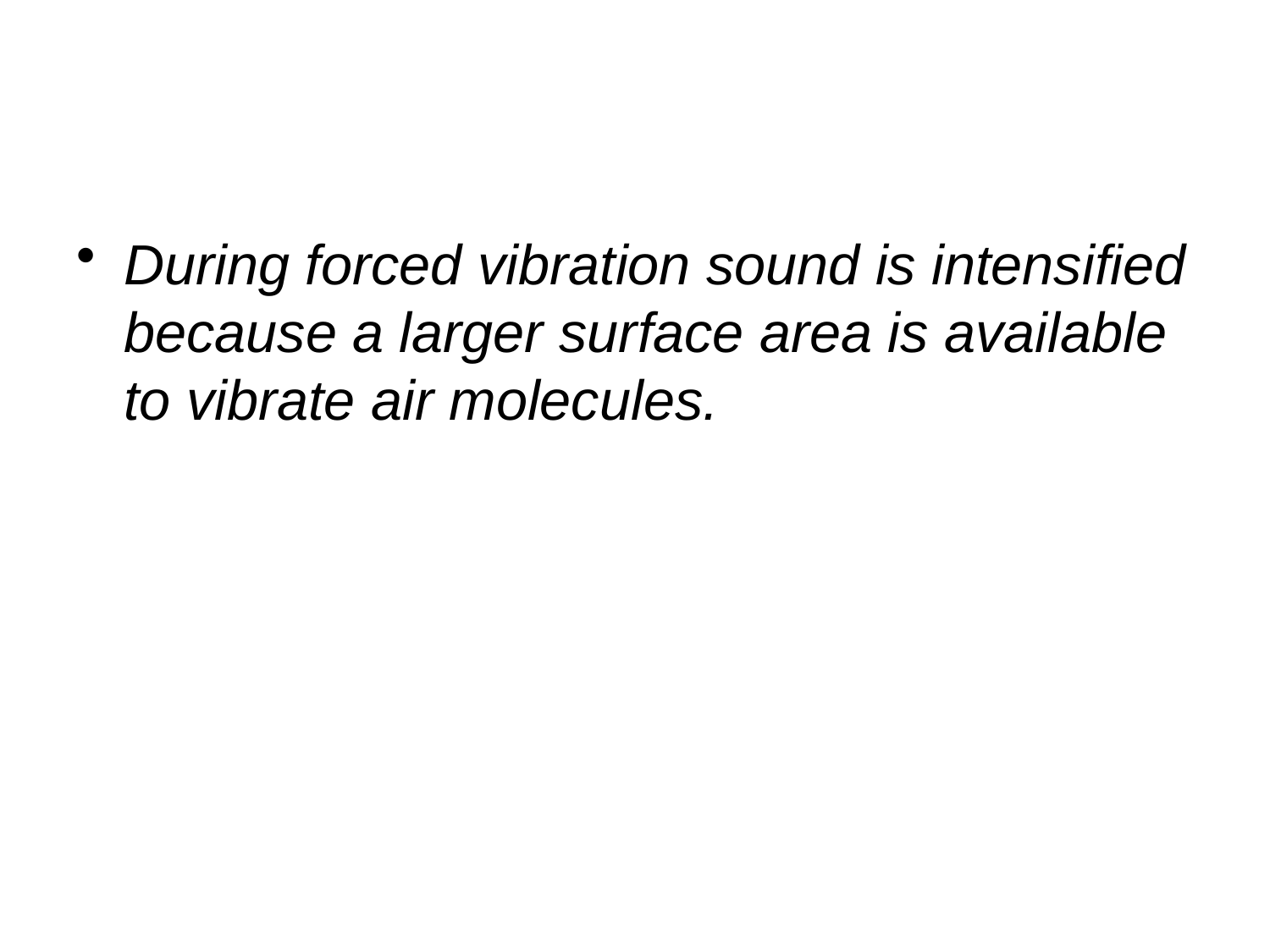

During forced vibration sound is intensified because a larger surface area is available to vibrate air molecules.